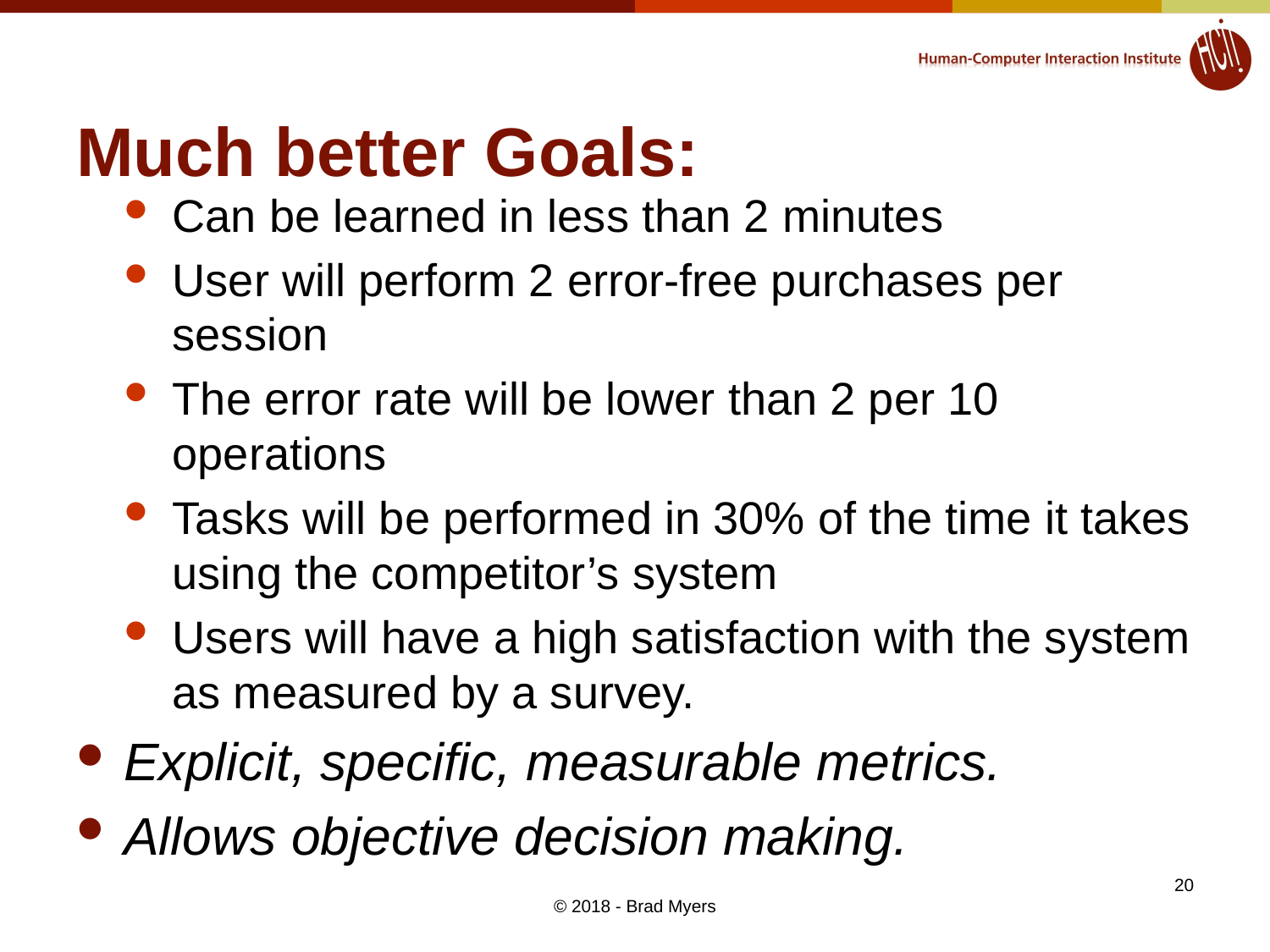

# Much better Goals:
Can be learned in less than 2 minutes
User will perform 2 error-free purchases per session
The error rate will be lower than 2 per 10 operations
Tasks will be performed in 30% of the time it takes using the competitor’s system
Users will have a high satisfaction with the system as measured by a survey.
Explicit, specific, measurable metrics.
Allows objective decision making.
20
© 2018 - Brad Myers